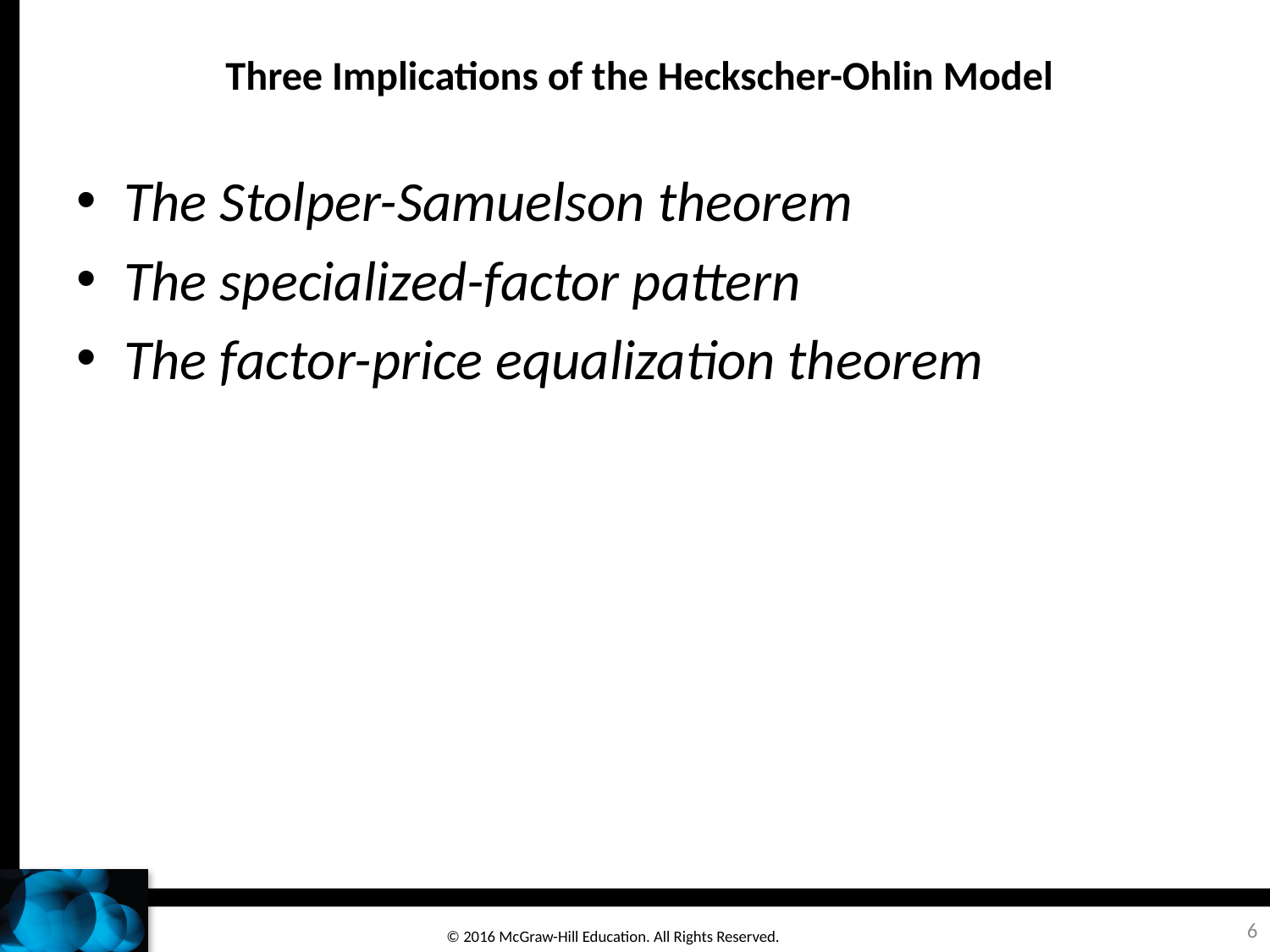

# Three Implications of the Heckscher-Ohlin Model
The Stolper-Samuelson theorem
The specialized-factor pattern
The factor-price equalization theorem
6
© 2016 McGraw-Hill Education. All Rights Reserved.